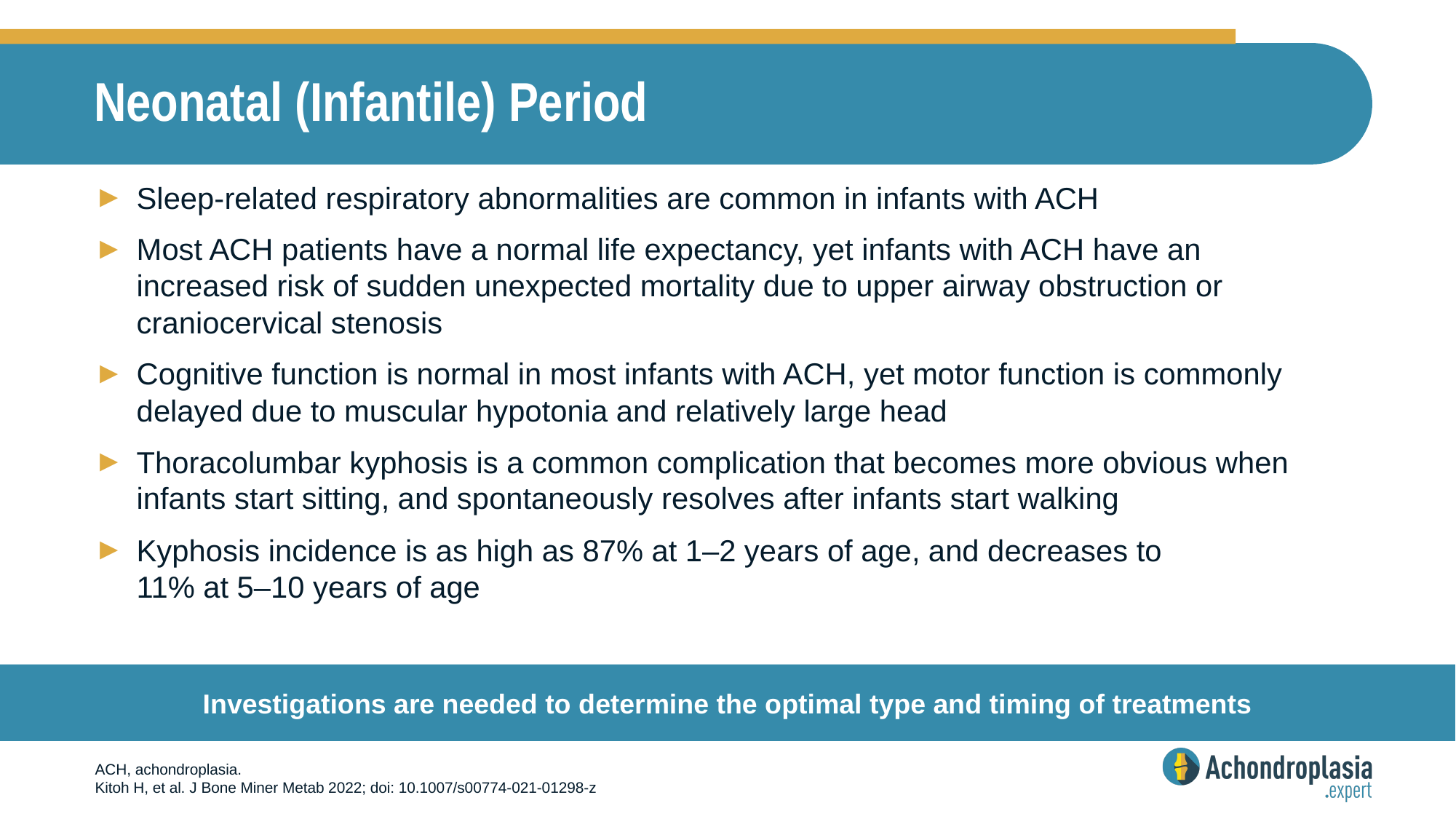

# Neonatal (Infantile) Period
Sleep-related respiratory abnormalities are common in infants with ACH
Most ACH patients have a normal life expectancy, yet infants with ACH have an
increased risk of sudden unexpected mortality due to upper airway obstruction or craniocervical stenosis
Cognitive function is normal in most infants with ACH, yet motor function is commonly delayed due to muscular hypotonia and relatively large head
Thoracolumbar kyphosis is a common complication that becomes more obvious when infants start sitting, and spontaneously resolves after infants start walking
Kyphosis incidence is as high as 87% at 1–2 years of age, and decreases to
11% at 5–10 years of age
Investigations are needed to determine the optimal type and timing of treatments
ACH, achondroplasia.
Kitoh H, et al. J Bone Miner Metab 2022; doi: 10.1007/s00774-021-01298-z